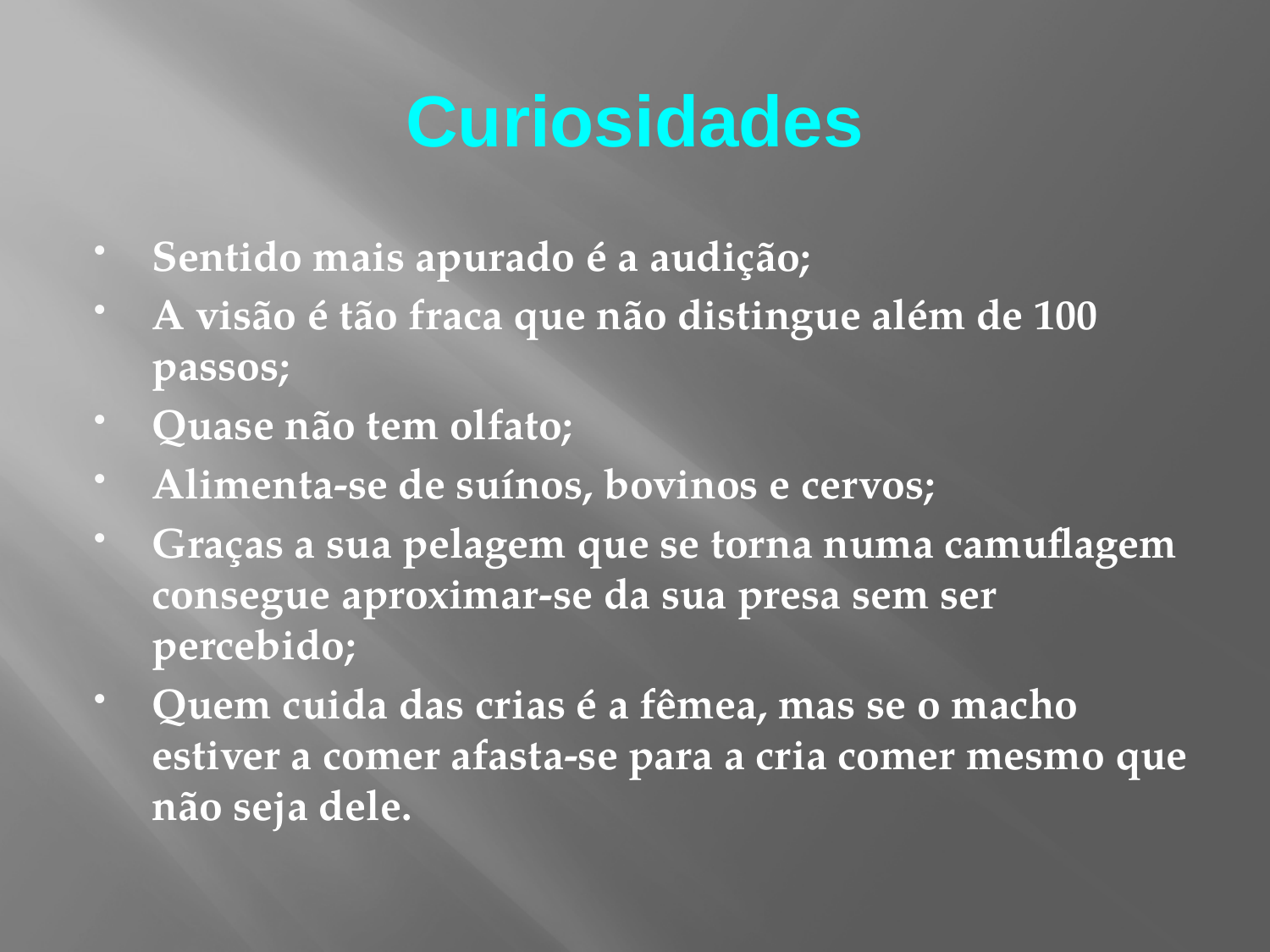

# Curiosidades
Sentido mais apurado é a audição;
A visão é tão fraca que não distingue além de 100 passos;
Quase não tem olfato;
Alimenta-se de suínos, bovinos e cervos;
Graças a sua pelagem que se torna numa camuflagem consegue aproximar-se da sua presa sem ser percebido;
Quem cuida das crias é a fêmea, mas se o macho estiver a comer afasta-se para a cria comer mesmo que não seja dele.